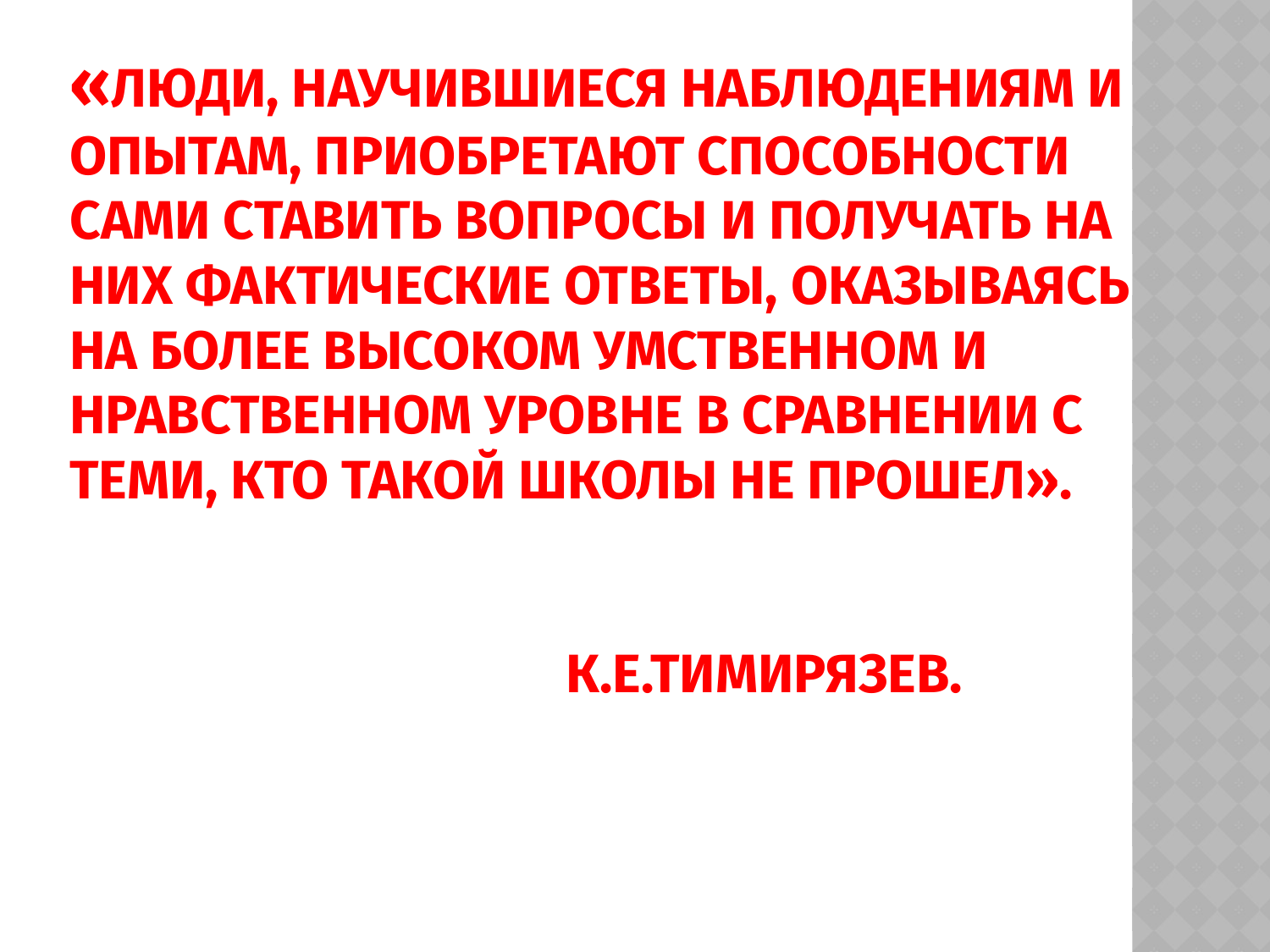

# «Люди, научившиеся наблюдениям и опытам, приобретают способности сами ставить вопросы и получать на них фактические ответы, оказываясь на более высоком умственном и нравственном уровне в сравнении с теми, кто такой школы не прошел». К.Е.Тимирязев.